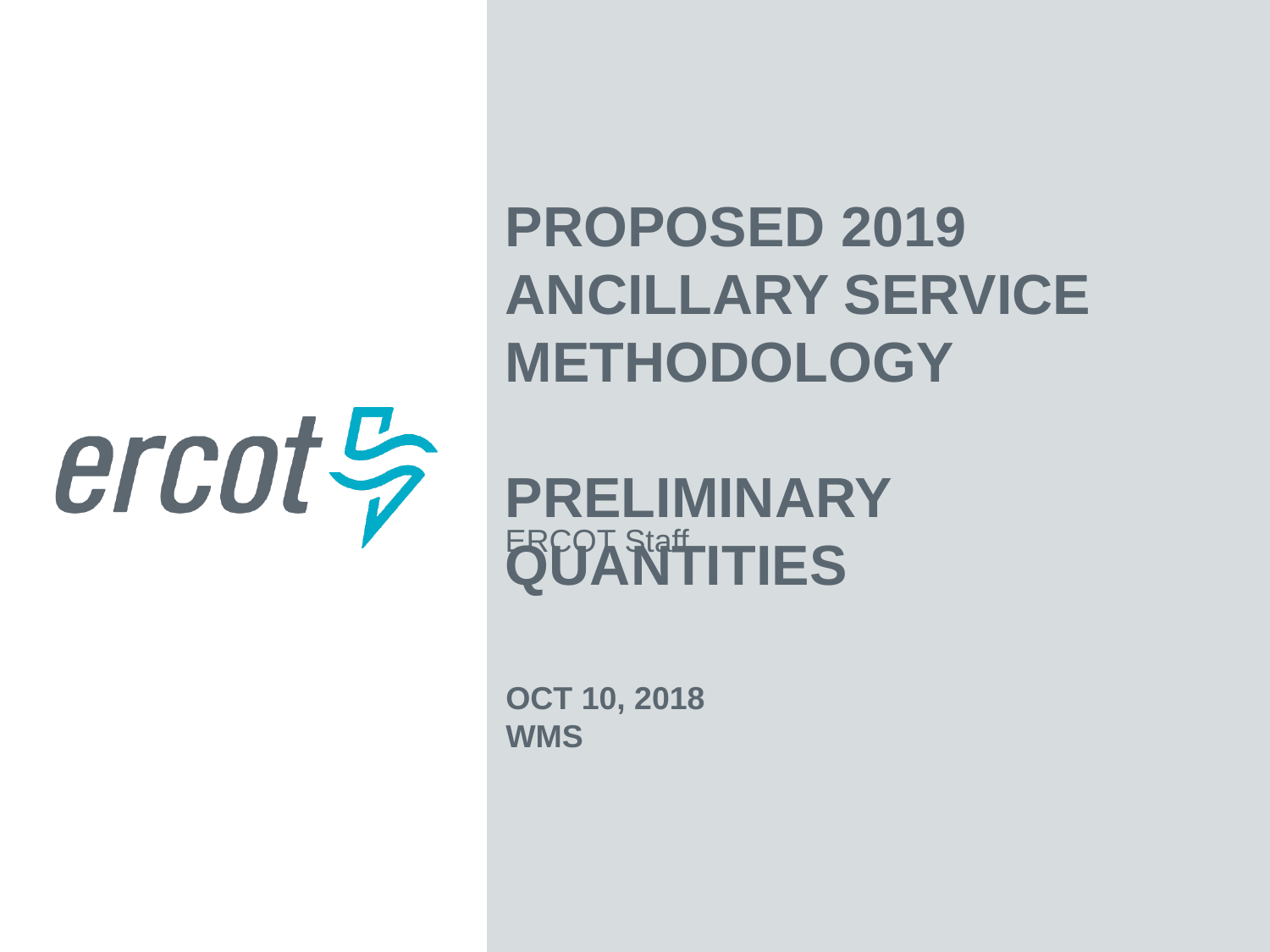

Proposed 2019 Ancillary Service Methodology

Preliminary Quantities

ERCOT Staff
Oct 10, 2018
WMS